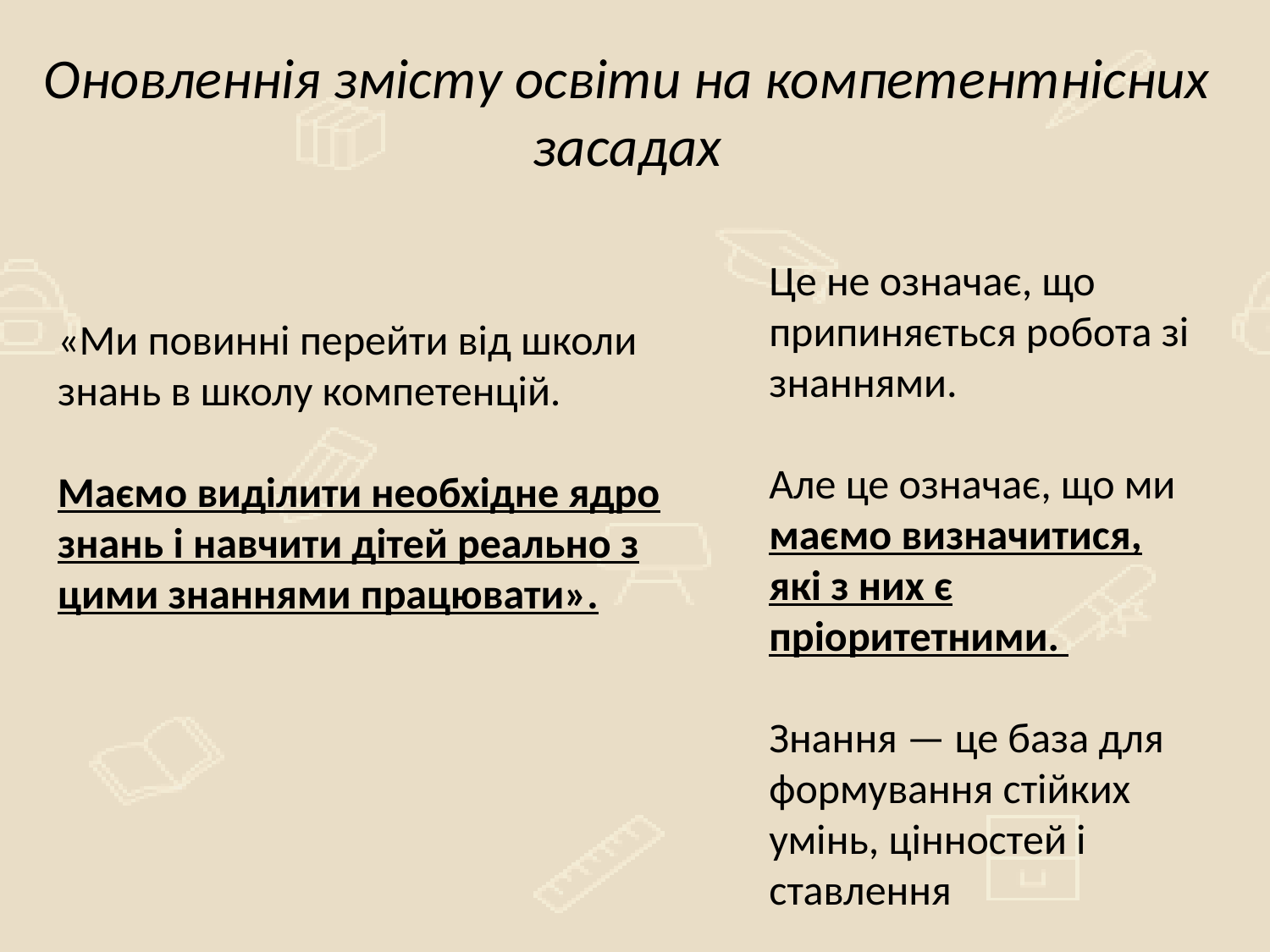

Оновленнія змісту освіти на компетентнісних засадах
Це не означає, що припиняється робота зі знаннями.

Але це означає, що ми маємо визначитися, які з них є пріоритетними.

Знання — це база для формування стійких умінь, цінностей і ставлення
«Ми повинні перейти від школи знань в школу компетенцій.

Маємо виділити необхідне ядро знань і навчити дітей реально з цими знаннями працювати».